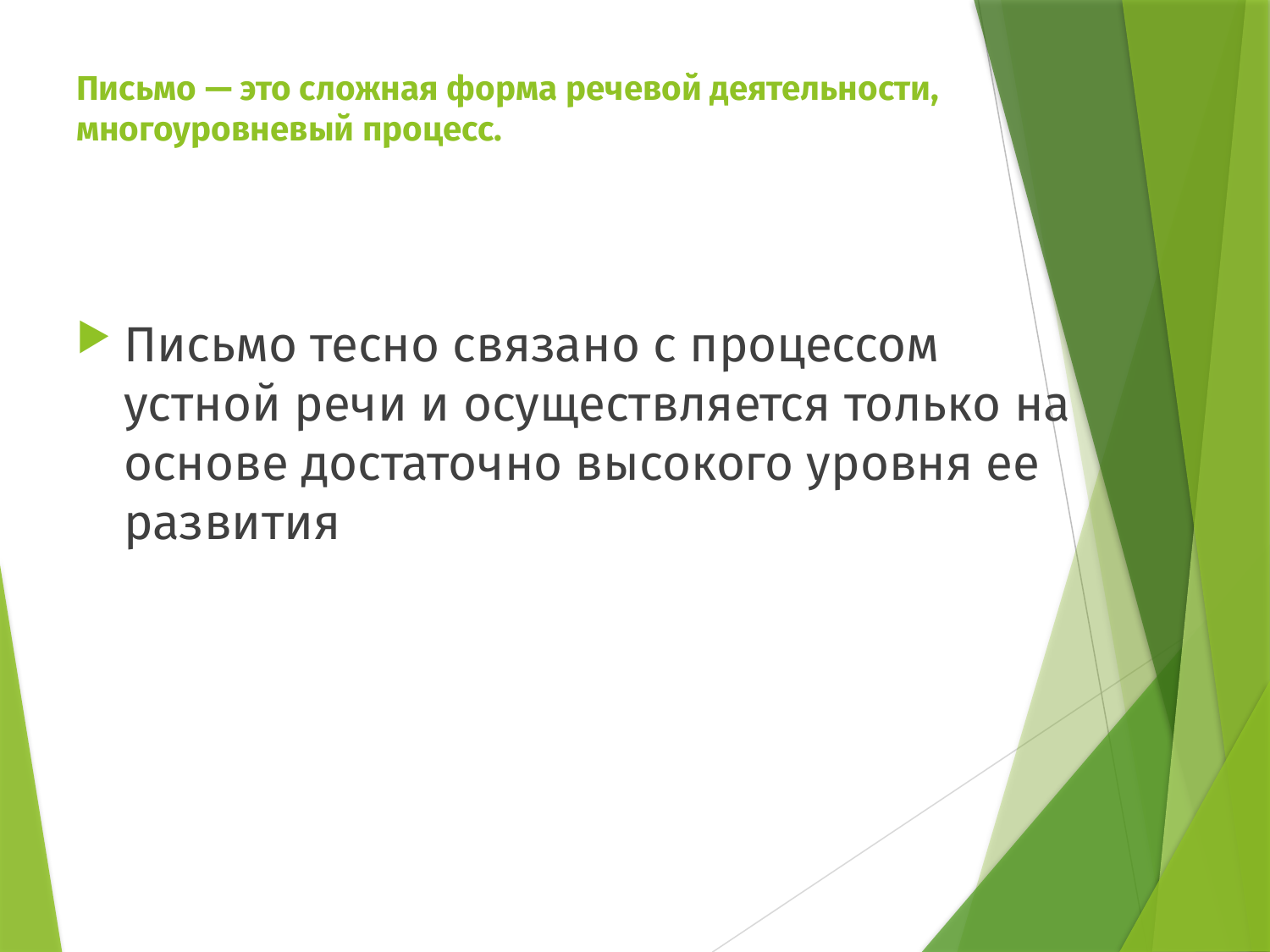

# Письмо — это сложная форма речевой деятельности, многоуровневый процесс.
Письмо тесно связано с процессом устной речи и осуществляется только на основе достаточно высокого уровня ее развития